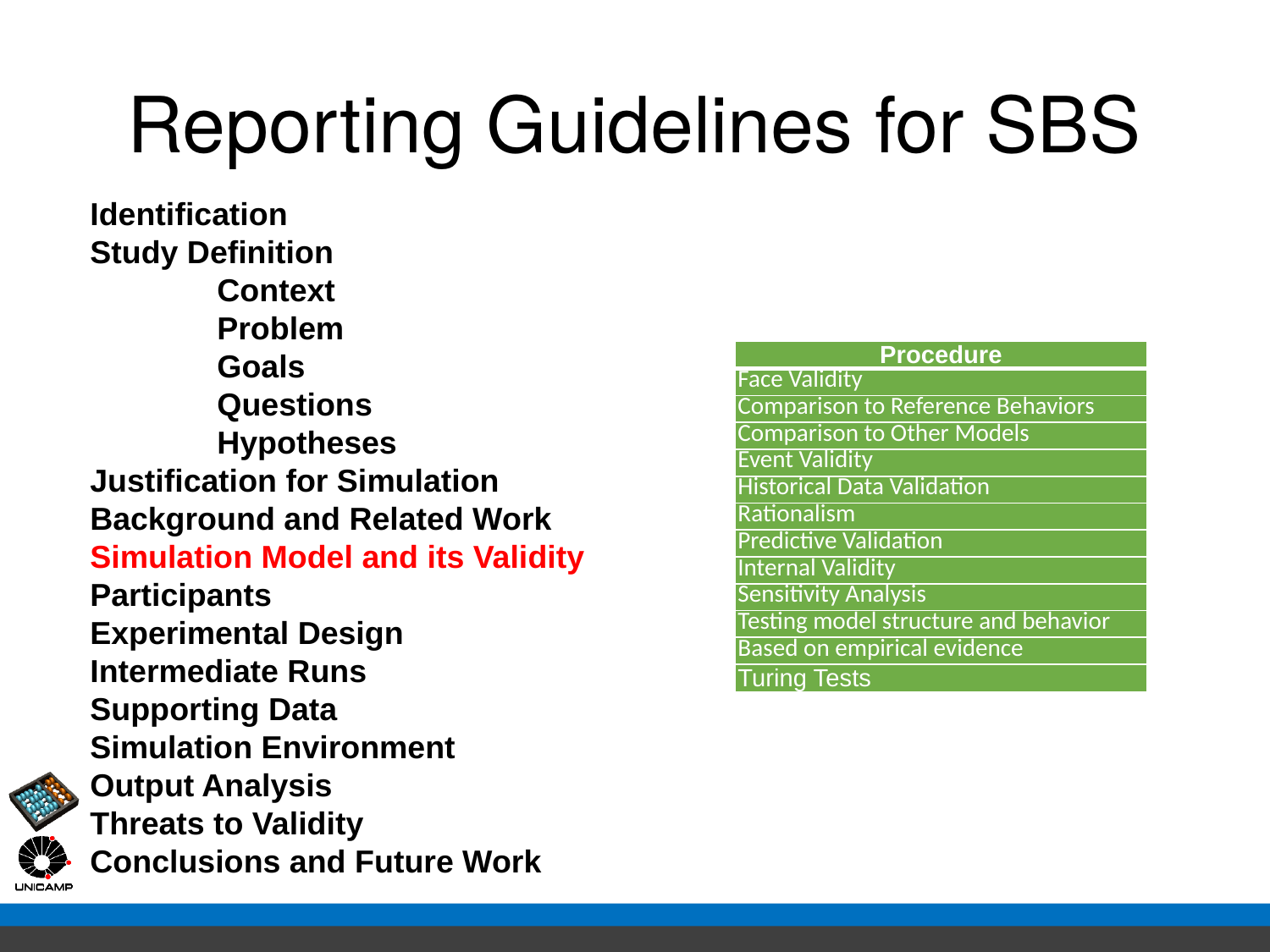

# Reporting Guidelines for SBS
Identification
Study Definition
	Context
	Problem
	Goals
	Questions
	Hypotheses
Justification for Simulation
Background and Related Work
Simulation Model and its Validity
Participants
Experimental Design
Intermediate Runs
Supporting Data
Simulation Environment
Output Analysis
Threats to Validity
Conclusions and Future Work
| Procedure |
| --- |
| Face Validity |
| Comparison to Reference Behaviors |
| Comparison to Other Models |
| Event Validity |
| Historical Data Validation |
| Rationalism |
| Predictive Validation |
| Internal Validity |
| Sensitivity Analysis |
| Testing model structure and behavior |
| Based on empirical evidence |
| Turing Tests |